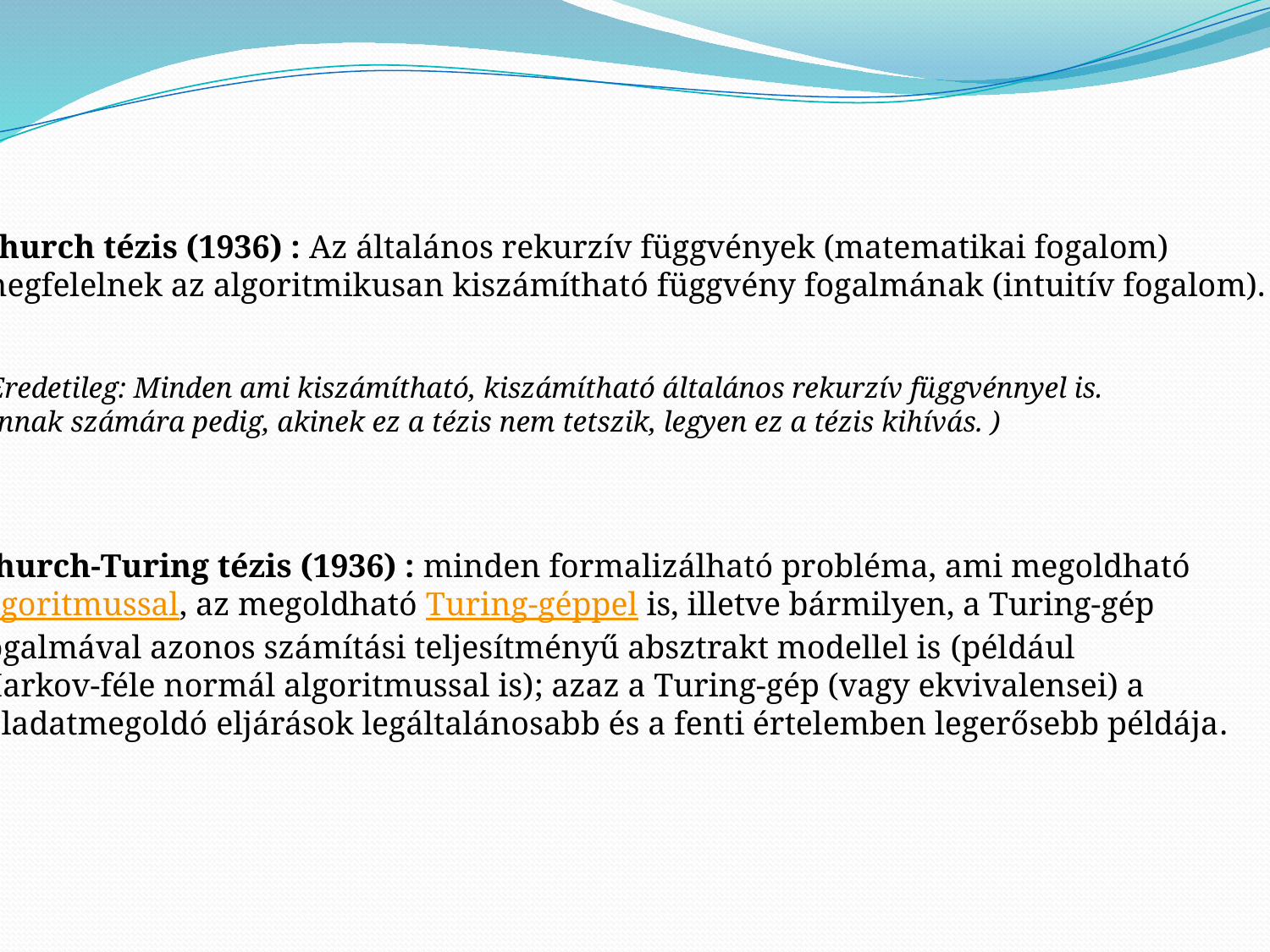

Church tézis (1936) : Az általános rekurzív függvények (matematikai fogalom)
megfelelnek az algoritmikusan kiszámítható függvény fogalmának (intuitív fogalom).

(Eredetileg: Minden ami kiszámítható, kiszámítható általános rekurzív függvénnyel is.
Annak számára pedig, akinek ez a tézis nem tetszik, legyen ez a tézis kihívás. )
Church-Turing tézis (1936) : minden formalizálható probléma, ami megoldható
algoritmussal, az megoldható Turing-géppel is, illetve bármilyen, a Turing-gép
fogalmával azonos számítási teljesítményű absztrakt modellel is (például
Markov-féle normál algoritmussal is); azaz a Turing-gép (vagy ekvivalensei) a
feladatmegoldó eljárások legáltalánosabb és a fenti értelemben legerősebb példája.